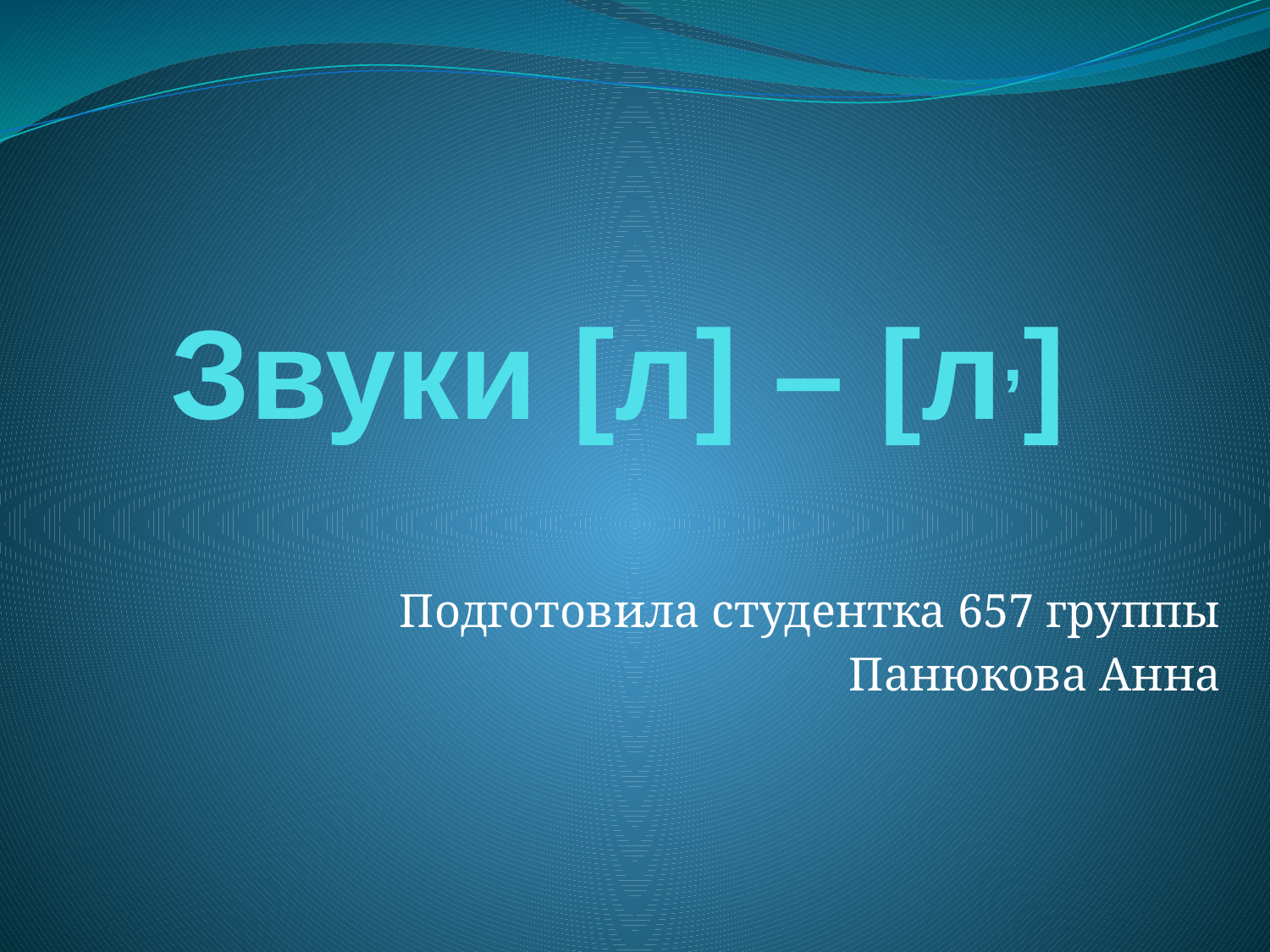

# Звуки [л] – [л,]
Подготовила студентка 657 группы
Панюкова Анна